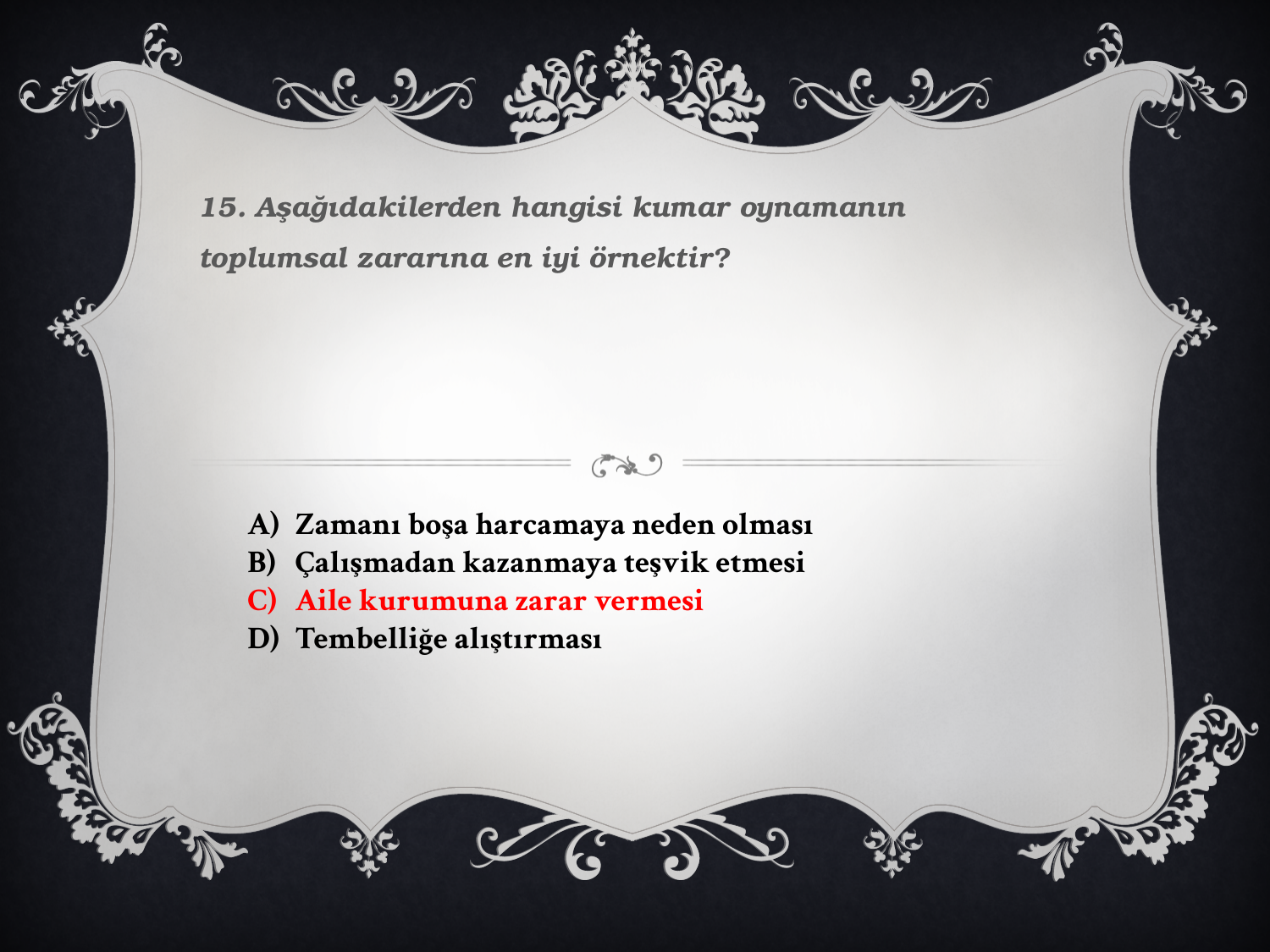

15. Aşağıdakilerden hangisi kumar oynamanın toplumsal zararına en iyi örnektir?

Zamanı boşa harcamaya neden olması
Çalışmadan kazanmaya teşvik etmesi
Aile kurumuna zarar vermesi
Tembelliğe alıştırması